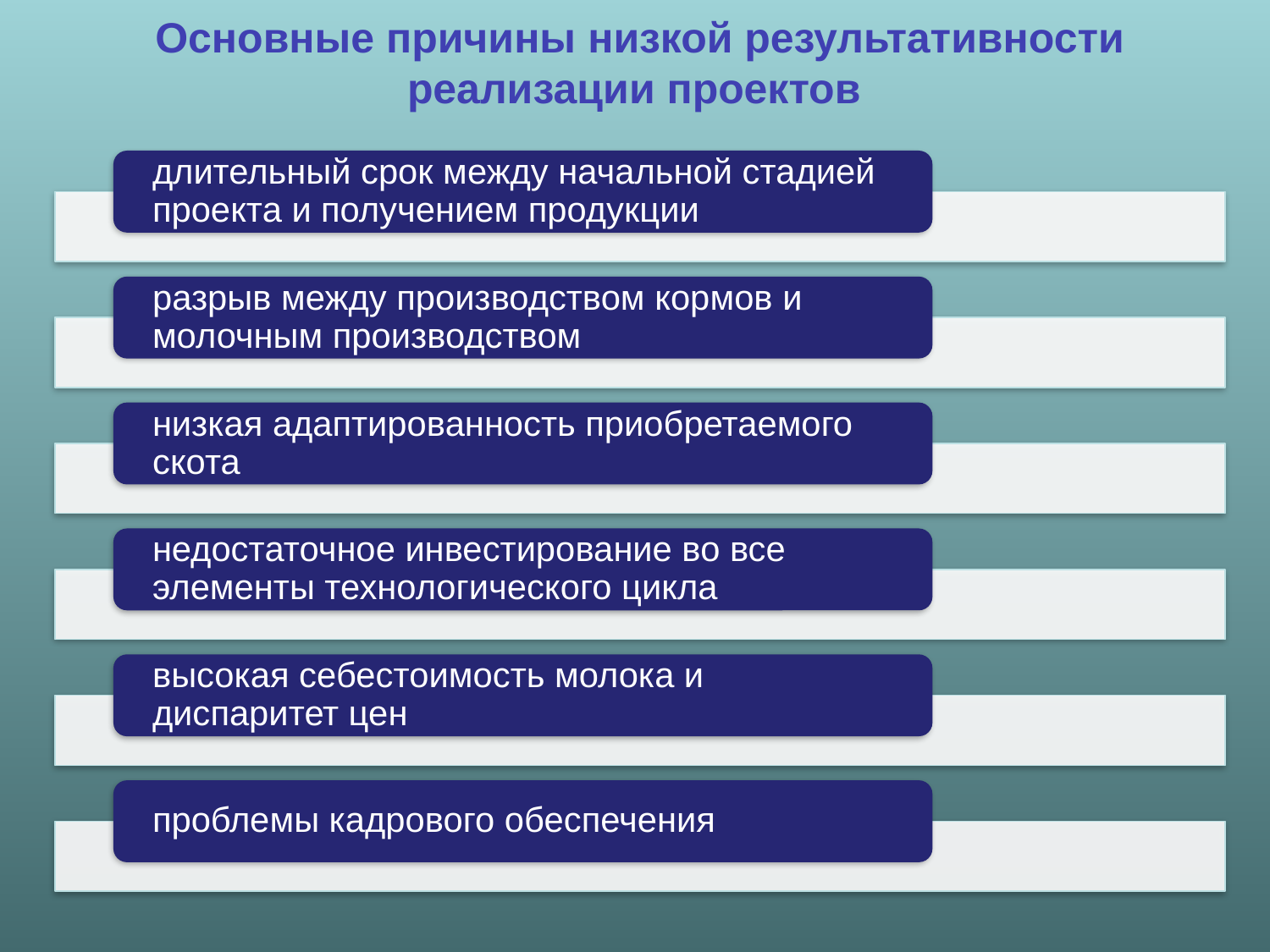

Основные причины низкой результативности реализации проектов
длительный срок между начальной стадией проекта и получением продукции
разрыв между производством кормов и молочным производством
низкая адаптированность приобретаемого скота
недостаточное инвестирование во все элементы технологического цикла
высокая себестоимость молока и диспаритет цен
проблемы кадрового обеспечения